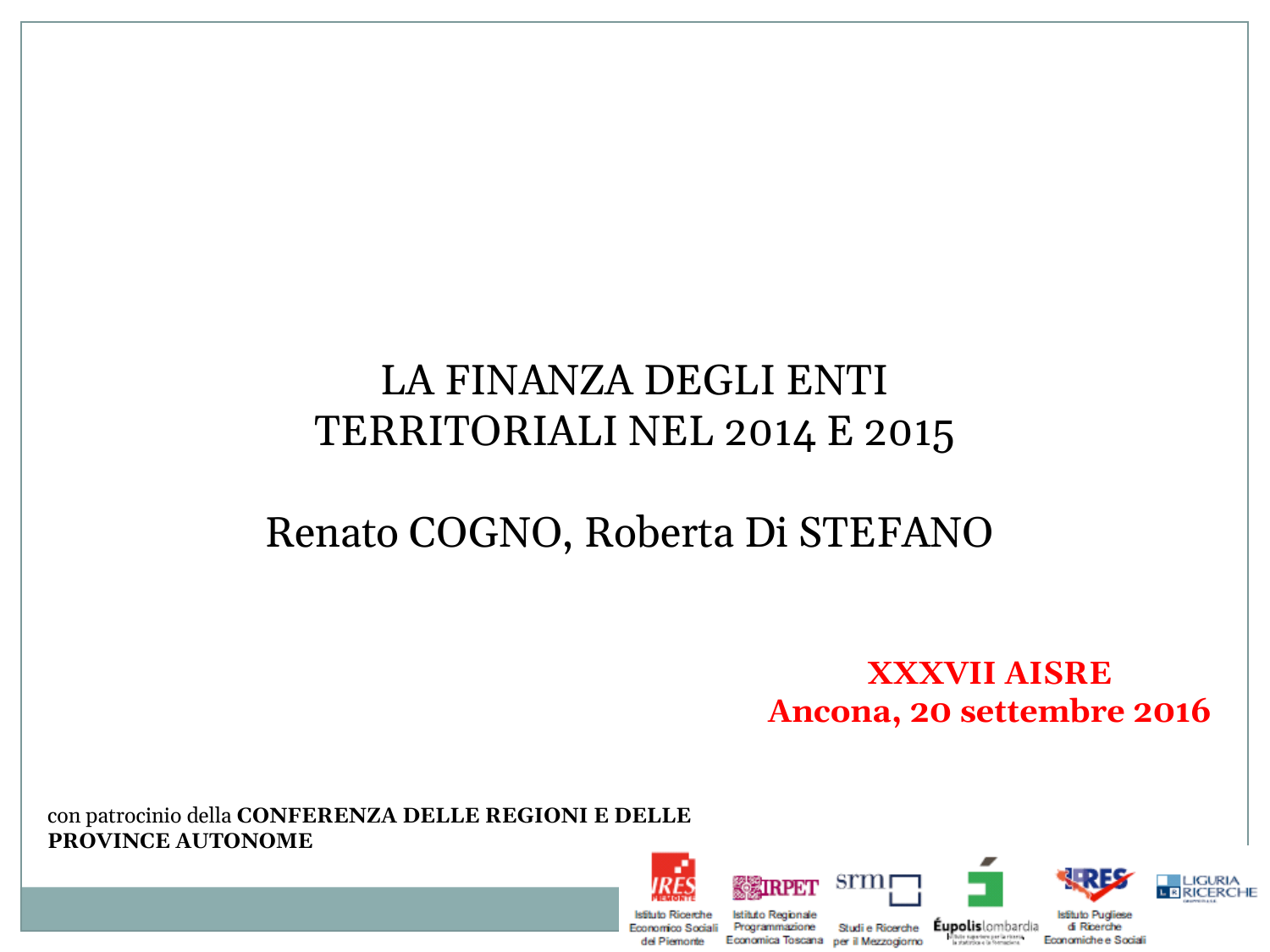

La finanza degli enti territoriali nel 2014 e 2015

Renato COGNO, Roberta Di STEFANO
XXXVII AISRE
Ancona, 20 settembre 2016
con patrocinio della Conferenza delle Regioni e delle Province Autonome